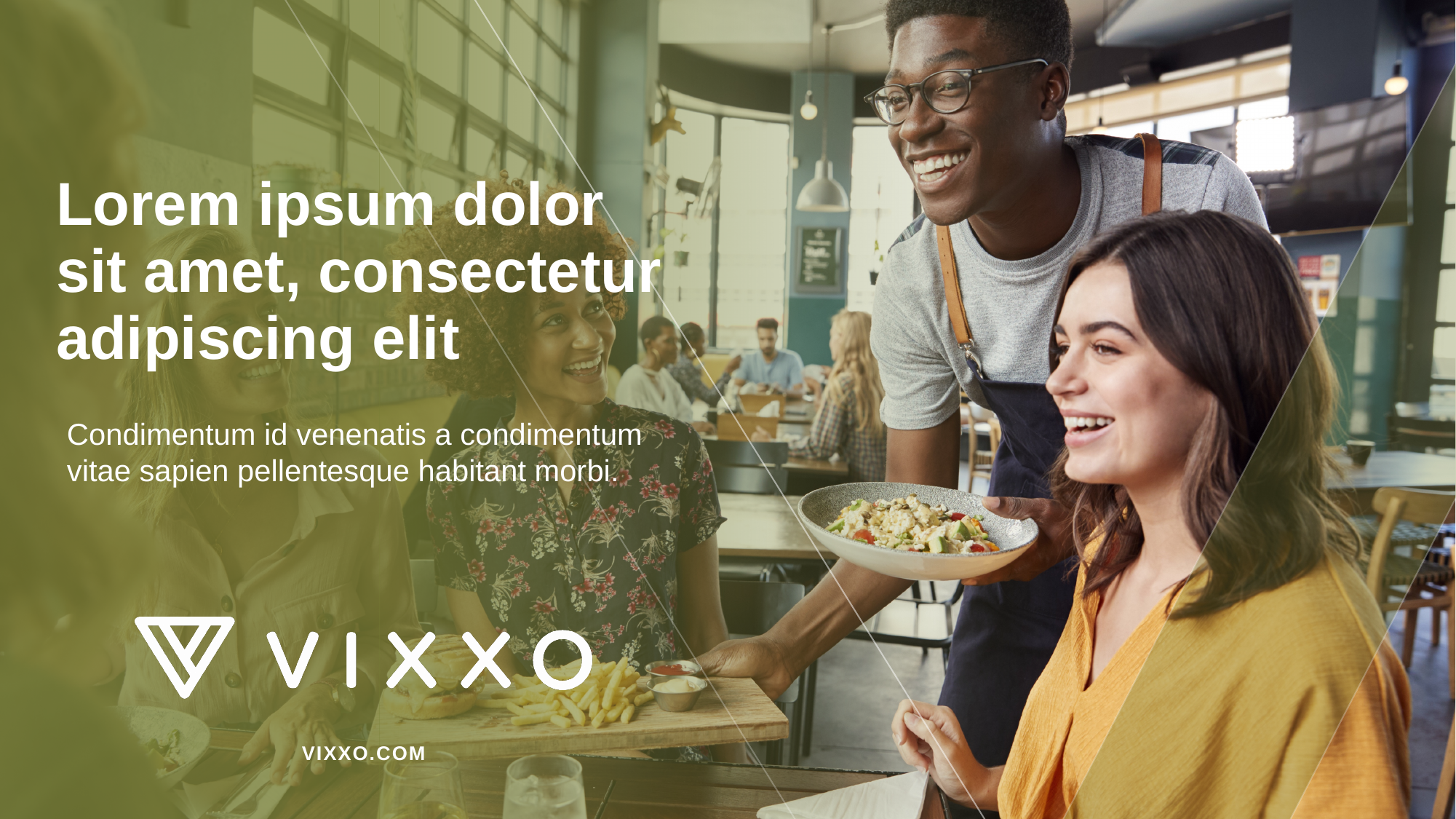

# Lorem ipsum dolor sit amet, consectetur adipiscing elit

Condimentum id venenatis a condimentum vitae sapien pellentesque habitant morbi.